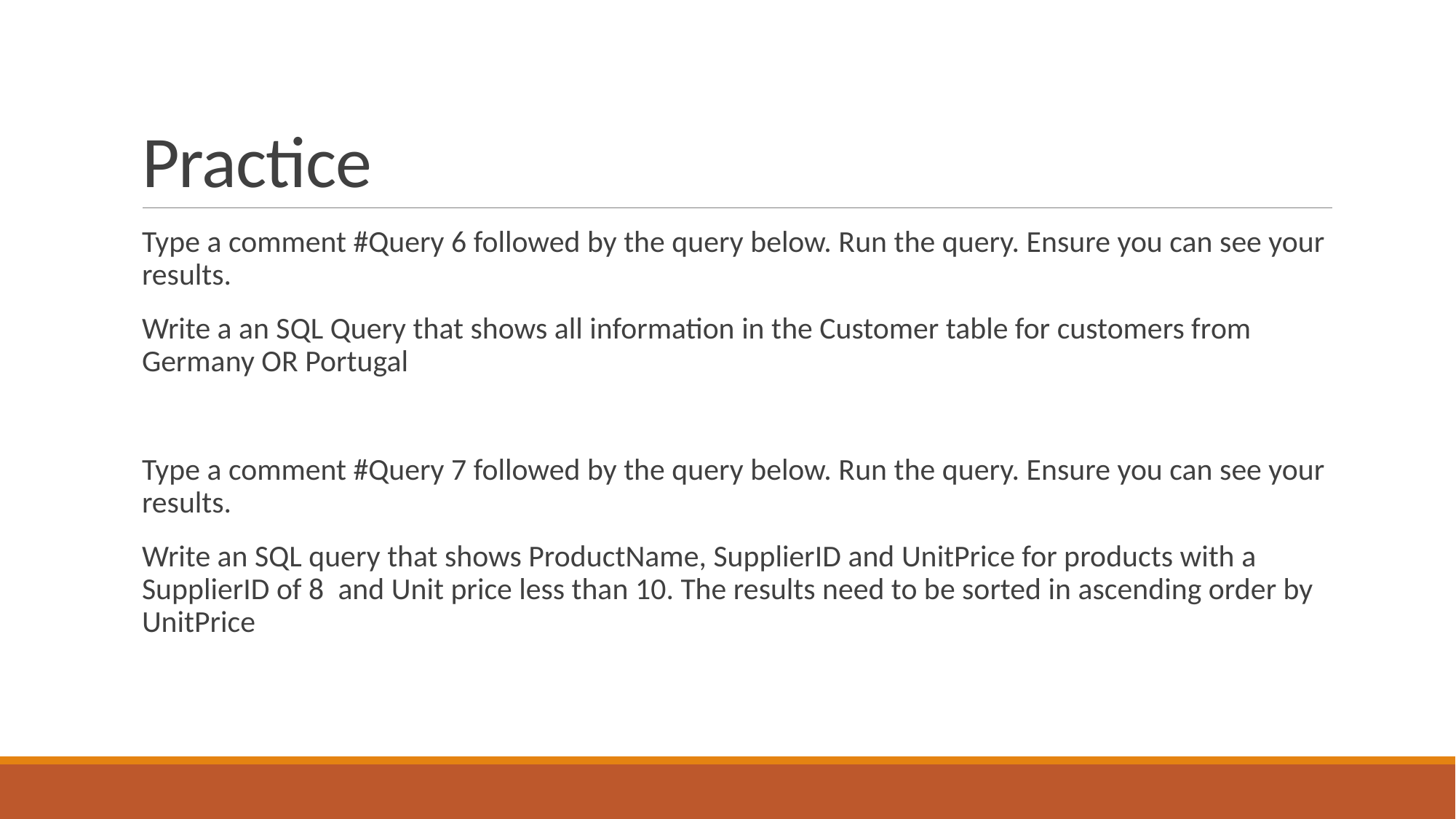

# Practice
Type a comment #Query 6 followed by the query below. Run the query. Ensure you can see your results.
Write a an SQL Query that shows all information in the Customer table for customers from Germany OR Portugal

Type a comment #Query 7 followed by the query below. Run the query. Ensure you can see your results.
Write an SQL query that shows ProductName, SupplierID and UnitPrice for products with a SupplierID of 8  and Unit price less than 10. The results need to be sorted in ascending order by UnitPrice